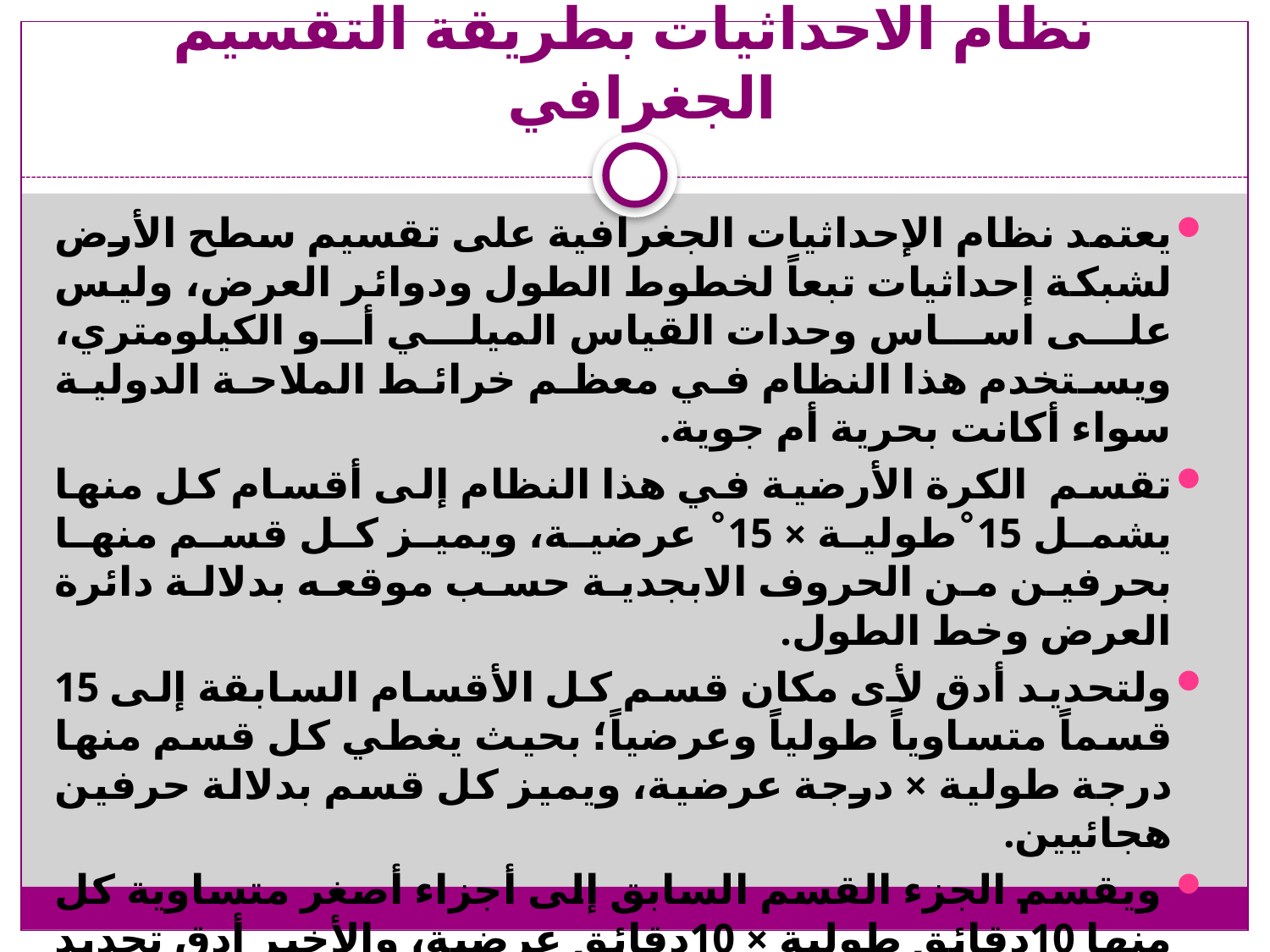

# نظام الاحداثيات بطريقة التقسيم الجغرافي
يعتمد نظام الإحداثيات الجغرافية على تقسيم سطح الأرض لشبكة إحداثيات تبعاً لخطوط الطول ودوائر العرض، وليس على اساس وحدات القياس الميلي أو الكيلومتري، ويستخدم هذا النظام في معظم خرائط الملاحة الدولية سواء أكانت بحرية أم جوية.
تقسم  الكرة الأرضية في هذا النظام إلى أقسام كل منها يشمل 15˚طولية × 15˚ عرضية، ويميز كل قسم منها بحرفين من الحروف الابجدية حسب موقعه بدلالة دائرة العرض وخط الطول.
ولتحديد أدق لأى مكان قسم كل الأقسام السابقة إلى 15 قسماً متساوياً طولياً وعرضياً؛ بحيث يغطي كل قسم منها درجة طولية × درجة عرضية، ويميز كل قسم بدلالة حرفين هجائيين.
 ويقسم الجزء القسم السابق إلى أجزاء أصغر متساوية كل منها 10دقائق طولية × 10دقائق عرضية، والأخير أدق تحديد لإحداثيات مكان ما بطريقة نظام التقسيم الجغرافي.